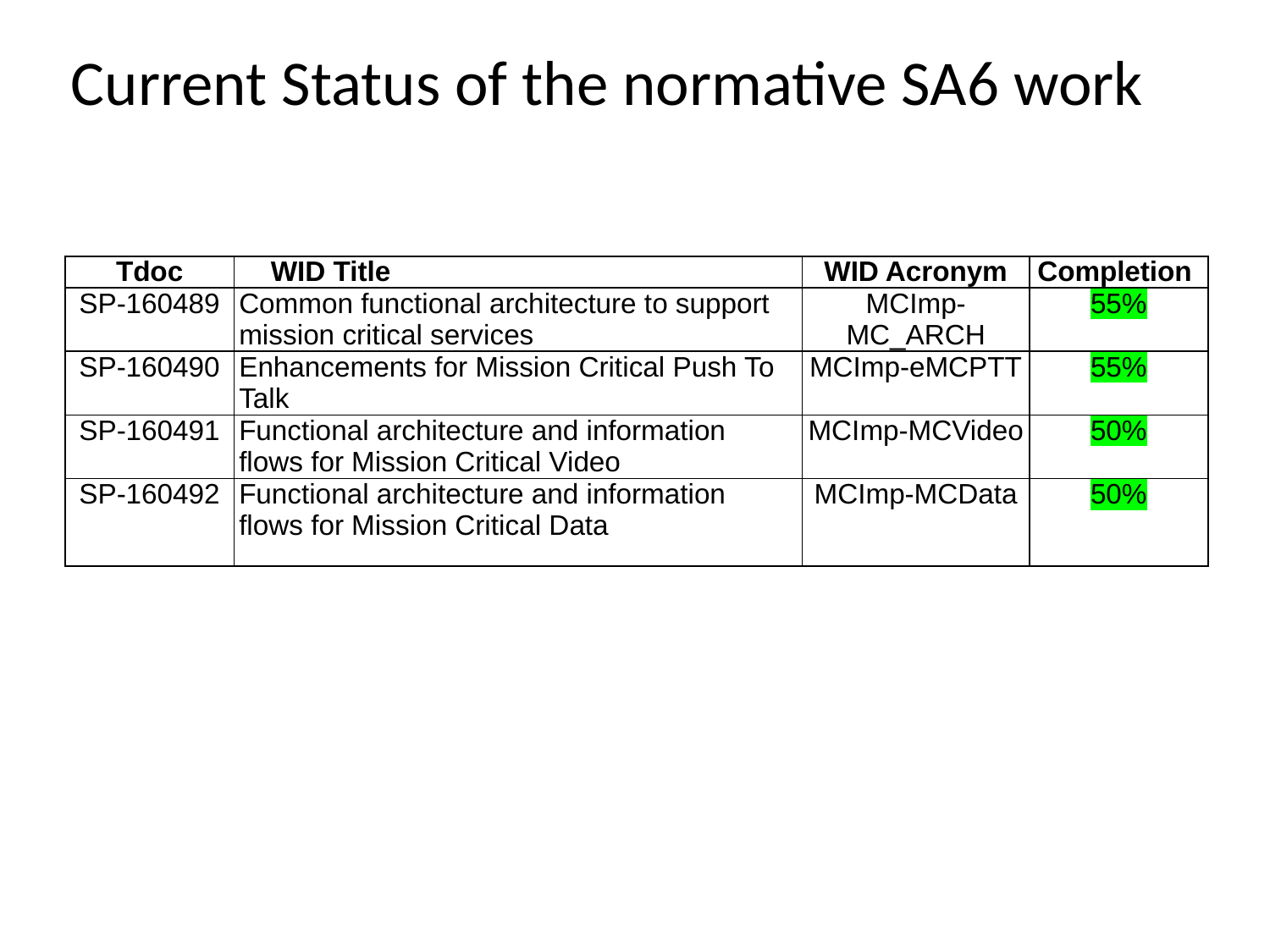

# Current Status of the normative SA6 work
| Tdoc | WID Title | WID Acronym | Completion |
| --- | --- | --- | --- |
| SP-160489 | Common functional architecture to support mission critical services | MCImp-MC\_ARCH | 55% |
| SP-160490 | Enhancements for Mission Critical Push To Talk | MCImp-eMCPTT | 55% |
| SP-160491 | Functional architecture and information flows for Mission Critical Video | MCImp-MCVideo | 50% |
| SP-160492 | Functional architecture and information flows for Mission Critical Data | MCImp-MCData | 50% |